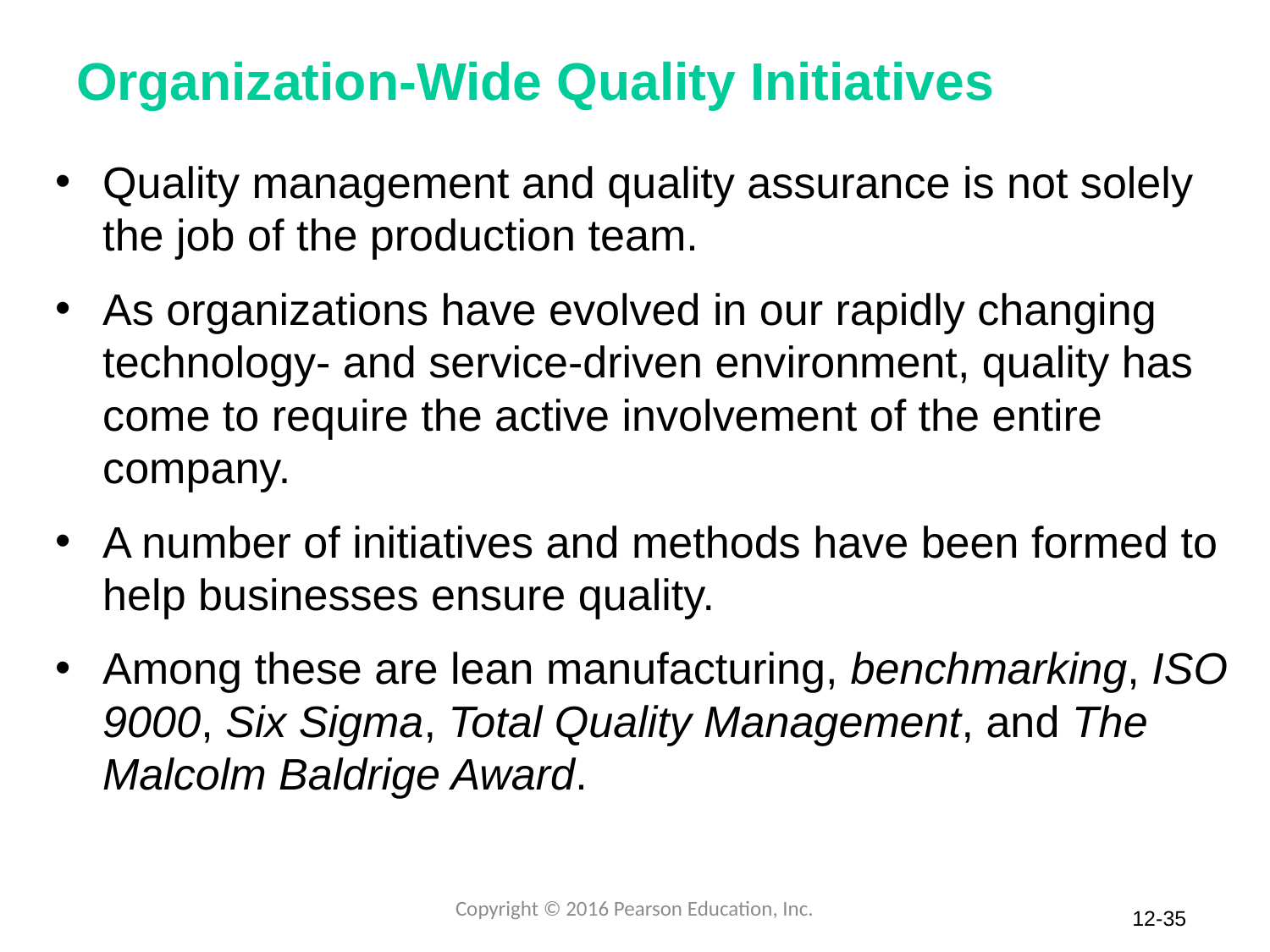

# Organization-Wide Quality Initiatives
Quality management and quality assurance is not solely the job of the production team.

As organizations have evolved in our rapidly changing technology- and service-driven environment, quality has come to require the active involvement of the entire company.

A number of initiatives and methods have been formed to help businesses ensure quality.

Among these are lean manufacturing, benchmarking, ISO 9000, Six Sigma, Total Quality Management, and The Malcolm Baldrige Award.
Copyright © 2016 Pearson Education, Inc.